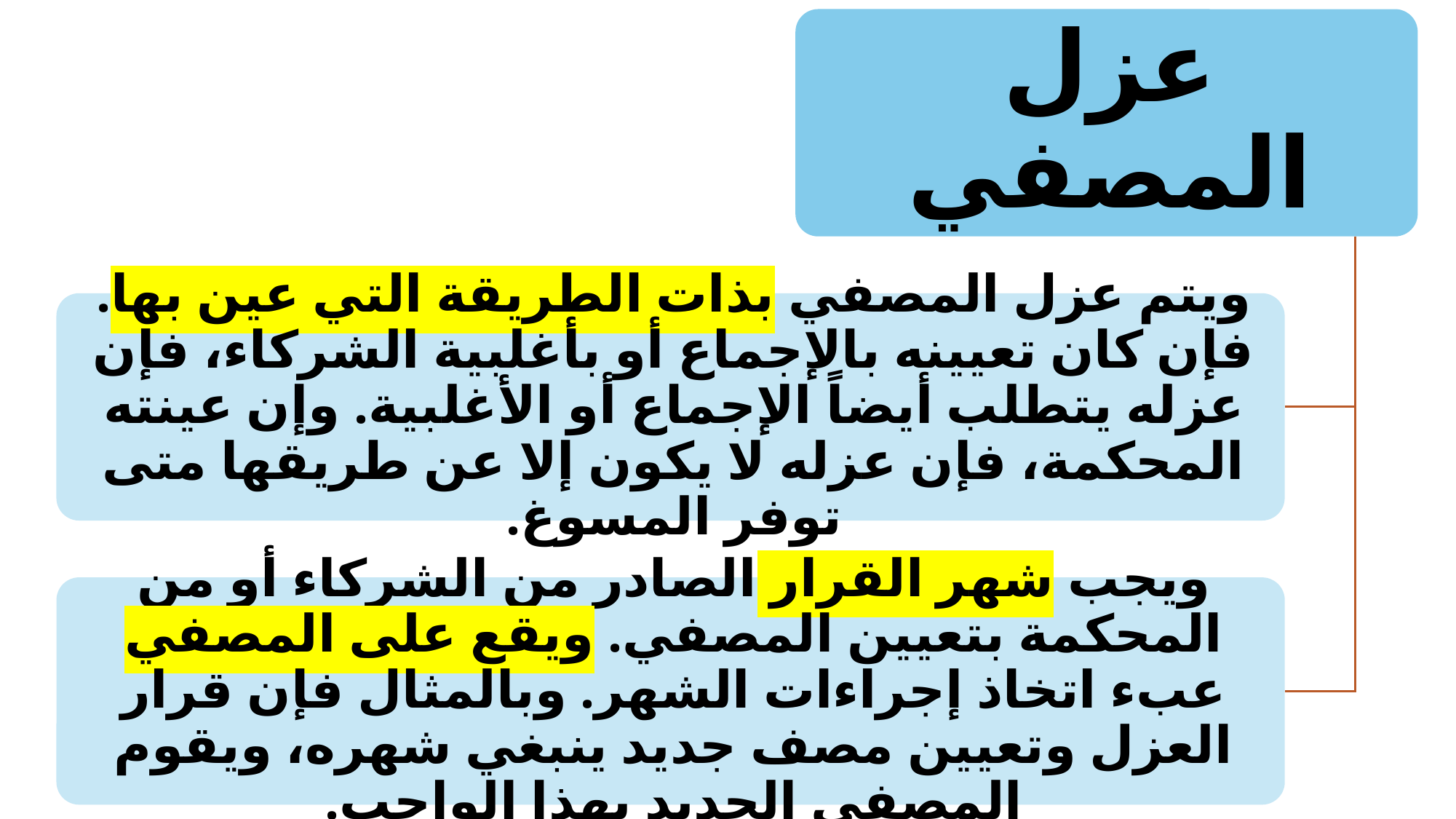

عزل المصفي
ويتم عزل المصفي بذات الطريقة التي عين بها. فإن كان تعيينه بالإجماع أو بأغلبية الشركاء، فإن عزله يتطلب أيضاً الإجماع أو الأغلبية. وإن عينته المحكمة، فإن عزله لا يكون إلا عن طريقها متى توفر المسوغ.
ويجب شهر القرار الصادر من الشركاء أو من المحكمة بتعيين المصفي. ويقع على المصفي عبء اتخاذ إجراءات الشهر. وبالمثال فإن قرار العزل وتعيين مصف جديد ينبغي شهره، ويقوم المصفي الجديد بهذا الواجب.